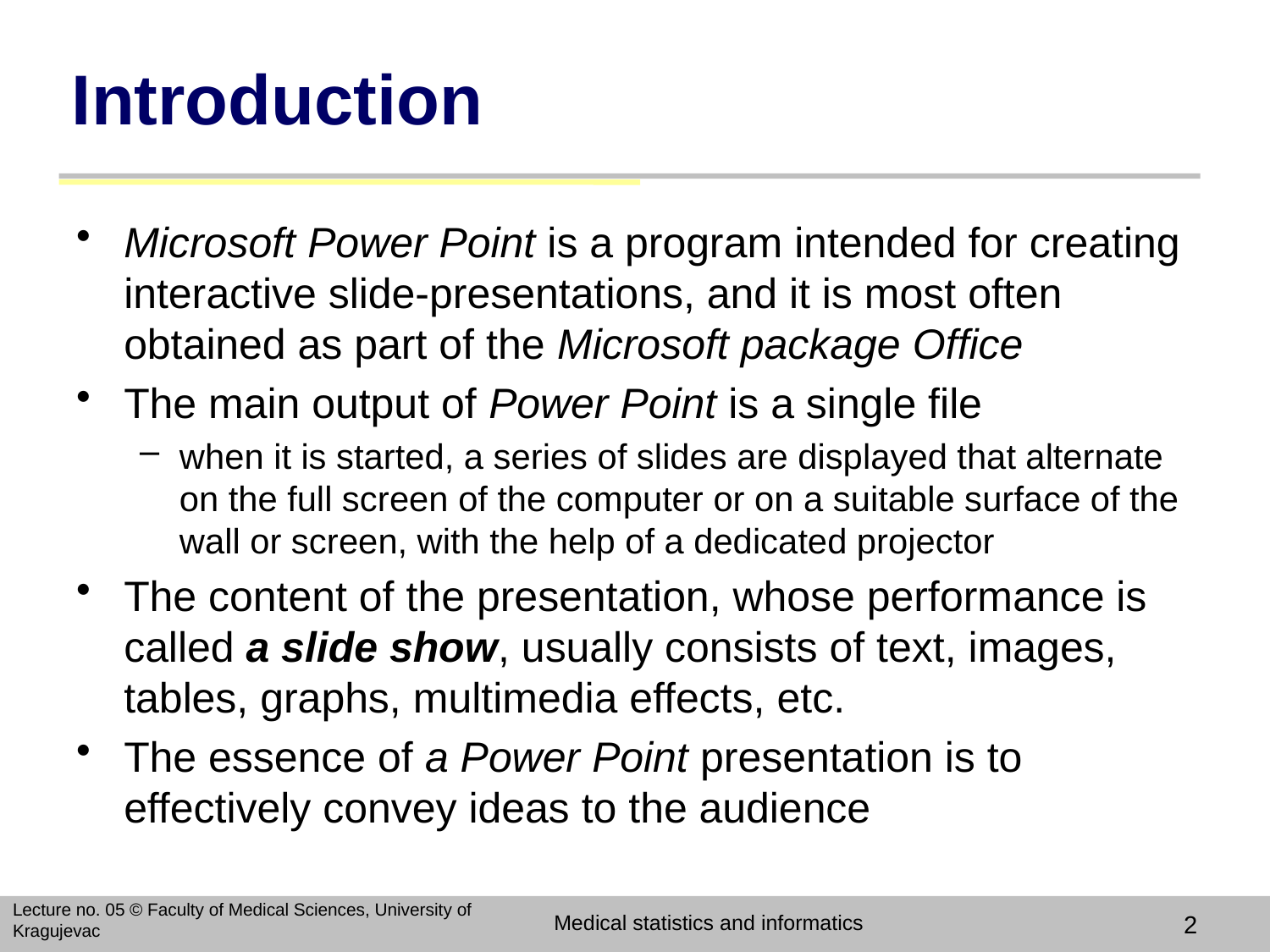

# Introduction
Microsoft Power Point is a program intended for creating interactive slide-presentations, and it is most often obtained as part of the Microsoft package Office
The main output of Power Point is a single file
when it is started, a series of slides are displayed that alternate on the full screen of the computer or on a suitable surface of the wall or screen, with the help of a dedicated projector
The content of the presentation, whose performance is called a slide show, usually consists of text, images, tables, graphs, multimedia effects, etc.
The essence of a Power Point presentation is to effectively convey ideas to the audience
Lecture no. 05 © Faculty of Medical Sciences, University of Kragujevac
Medical statistics and informatics
2